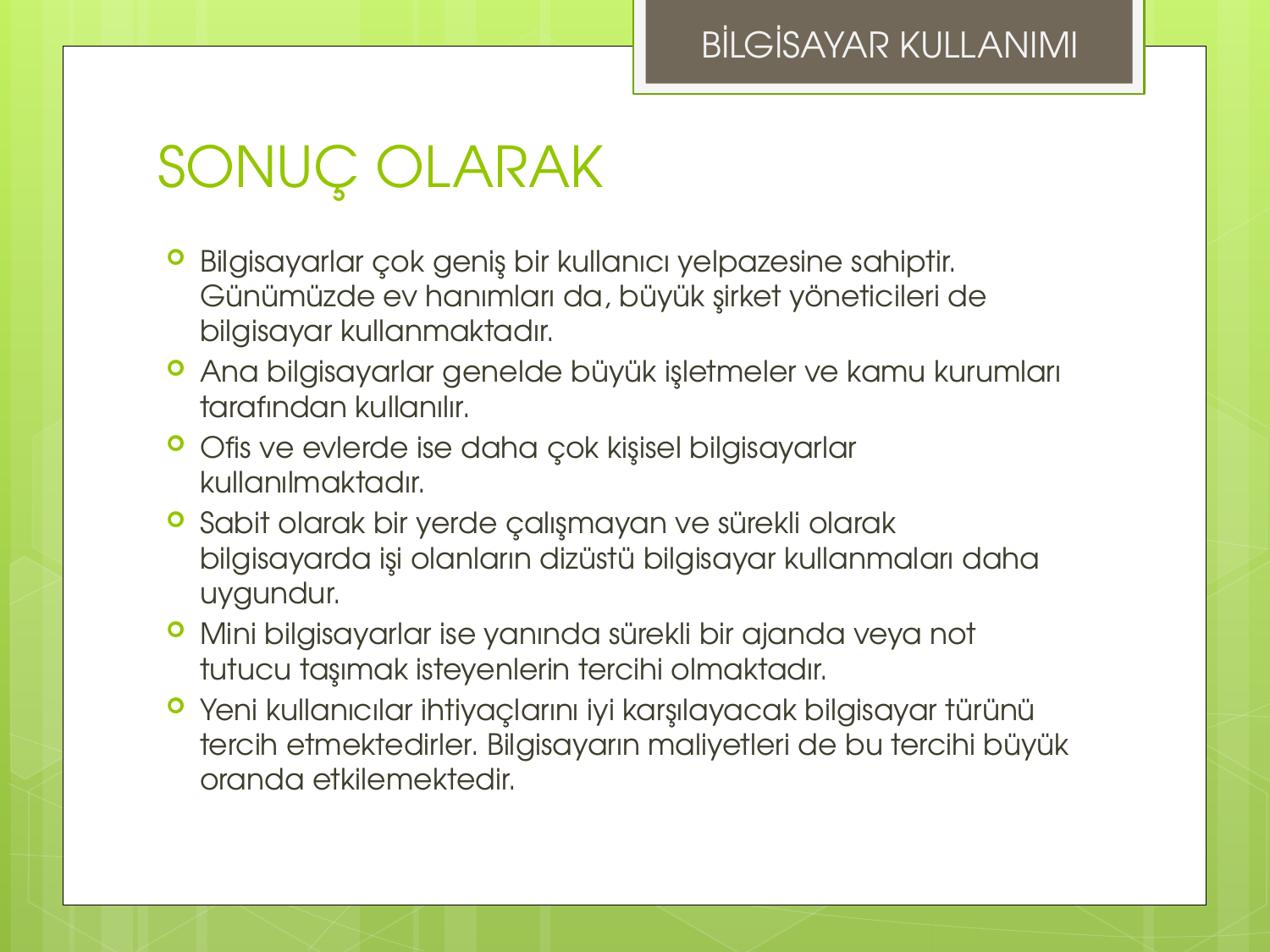

BİLGİSAYAR KULLANIMI
# SONUÇ OLARAK
Bilgisayarlar çok geniş bir kullanıcı yelpazesine sahiptir. Günümüzde ev hanımları da, büyük şirket yöneticileri de bilgisayar kullanmaktadır.
Ana bilgisayarlar genelde büyük işletmeler ve kamu kurumları tarafından kullanılır.
Ofis ve evlerde ise daha çok kişisel bilgisayarlar kullanılmaktadır.
Sabit olarak bir yerde çalışmayan ve sürekli olarak bilgisayarda işi olanların dizüstü bilgisayar kullanmaları daha uygundur.
Mini bilgisayarlar ise yanında sürekli bir ajanda veya not tutucu taşımak isteyenlerin tercihi olmaktadır.
Yeni kullanıcılar ihtiyaçlarını iyi karşılayacak bilgisayar türünü tercih etmektedirler. Bilgisayarın maliyetleri de bu tercihi büyük oranda etkilemektedir.